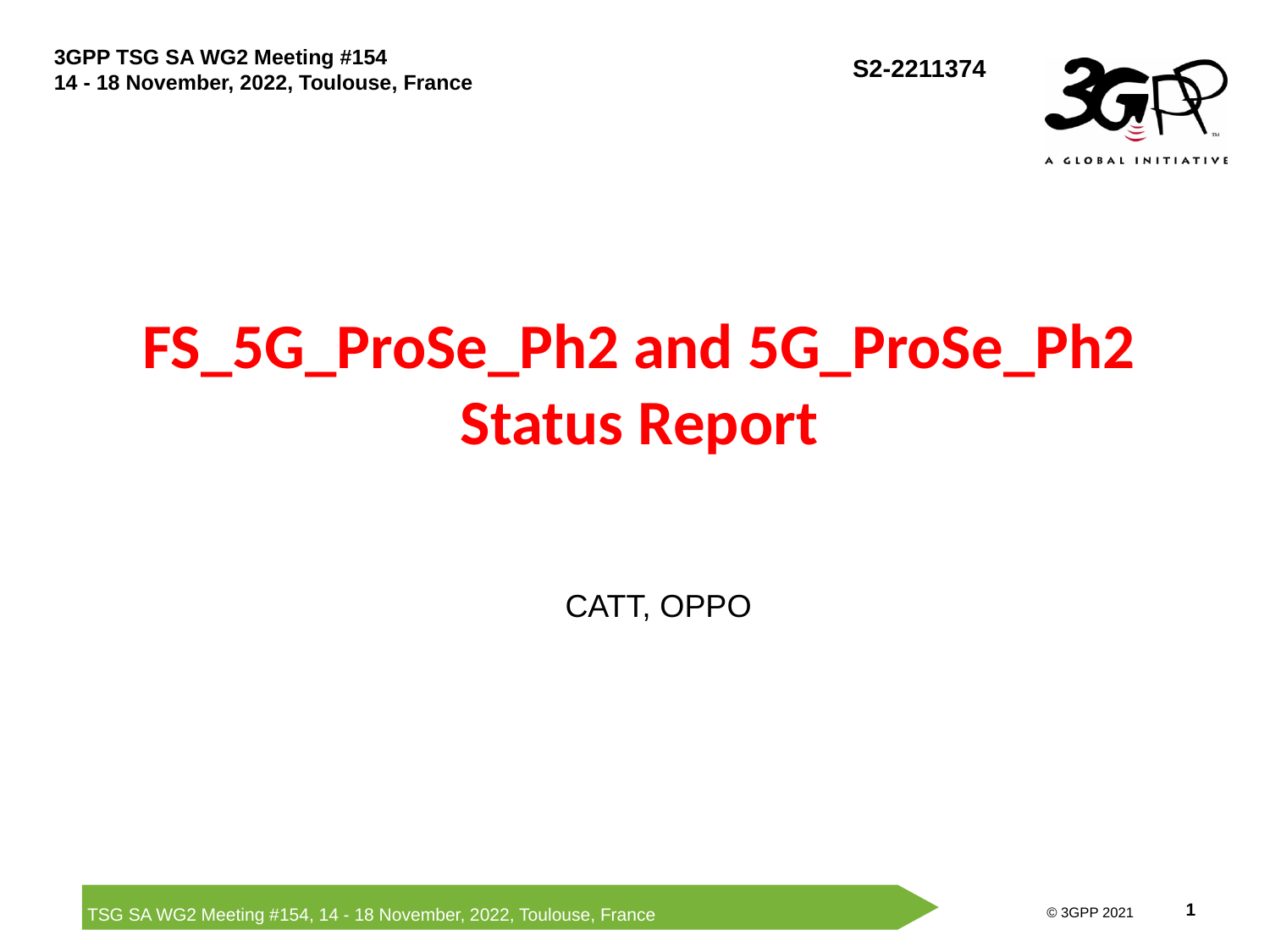

# FS_5G_ProSe_Ph2 and 5G_ProSe_Ph2 Status Report
CATT, OPPO